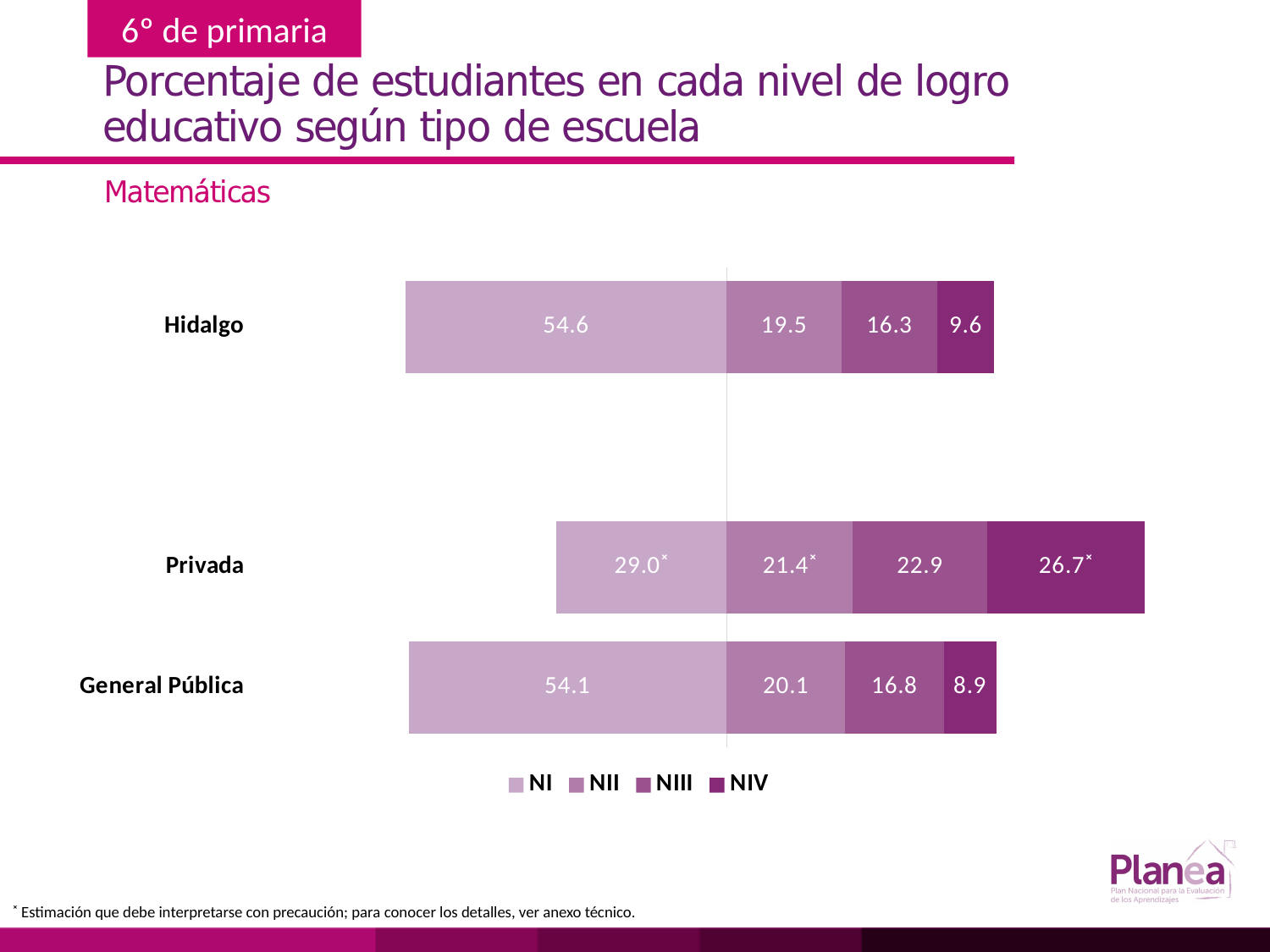

# Porcentaje de estudiantes en cada nivel de logro educativo según tipo de escuela

Matemáticas

### Chart

| Category |  |  |  |  |
|---|---|---|---|---|
| General Pública | -54.1 | 20.1 | 16.8 | 8.9 |
| Privada | -29.0 | 21.4 | 22.9 | 26.7 |
|  | None | None | None | None |
| Hidalgo | -54.6 | 19.5 | 16.3 | 9.6 |
˟ Estimación que debe interpretarse con precaución; para conocer los detalles, ver anexo técnico.